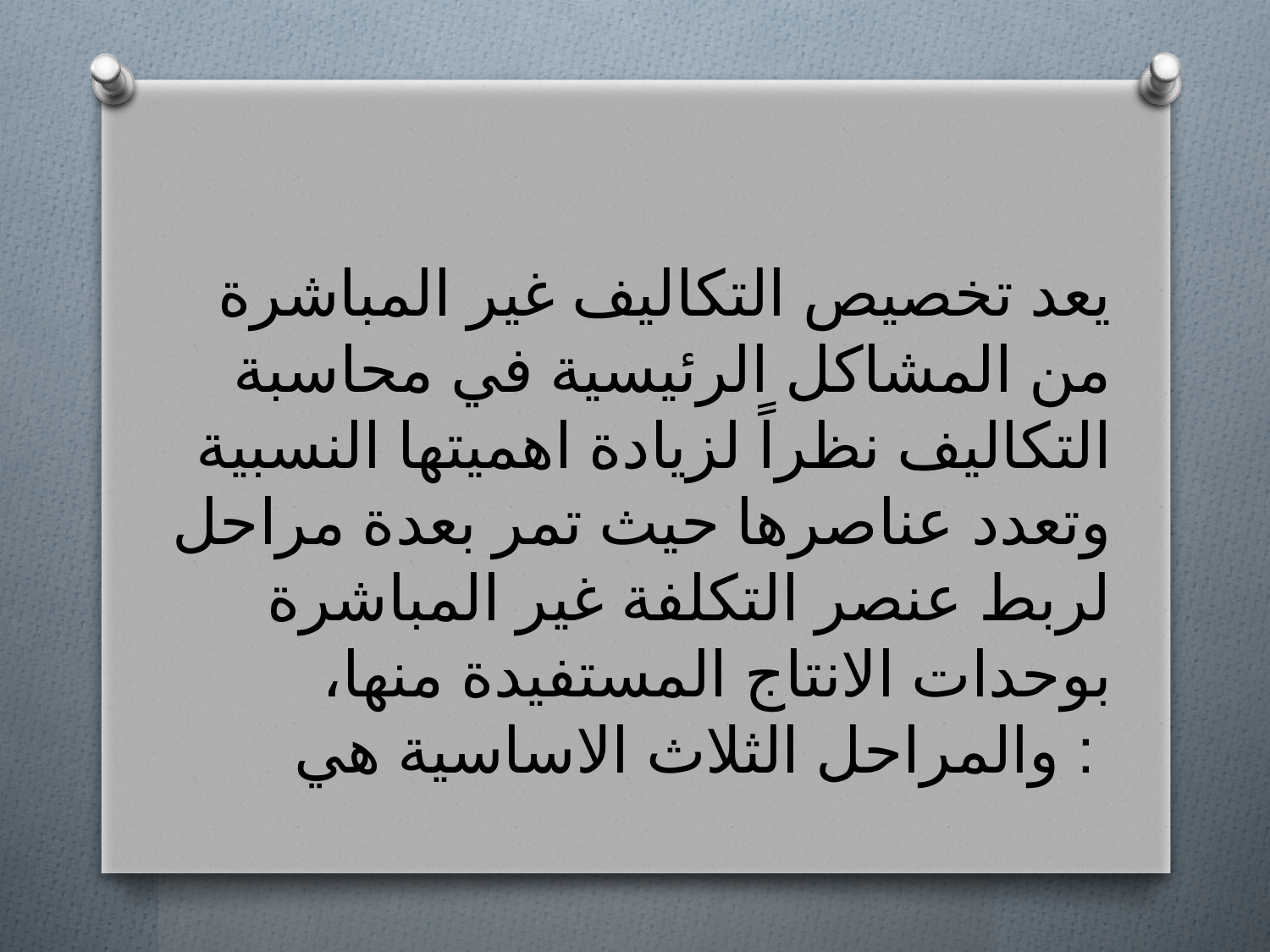

يعد تخصيص التكاليف غير المباشرة من المشاكل الرئيسية في محاسبة التكاليف نظراً لزيادة اهميتها النسبية وتعدد عناصرها حيث تمر بعدة مراحل لربط عنصر التكلفة غير المباشرة بوحدات الانتاج المستفيدة منها، والمراحل الثلاث الاساسية هي :